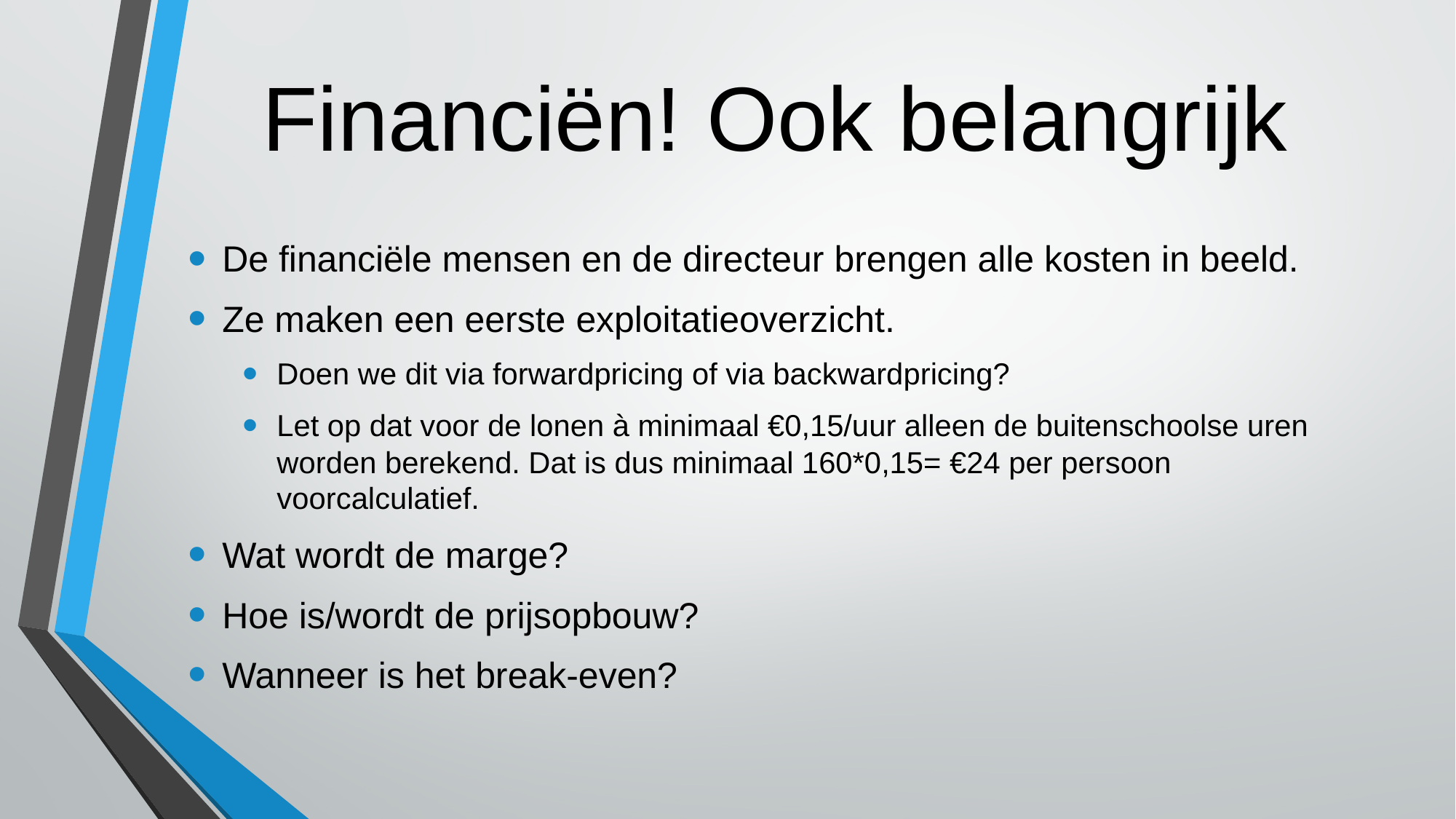

# Financiën! Ook belangrijk
De financiële mensen en de directeur brengen alle kosten in beeld.
Ze maken een eerste exploitatieoverzicht.
Doen we dit via forwardpricing of via backwardpricing?
Let op dat voor de lonen à minimaal €0,15/uur alleen de buitenschoolse uren worden berekend. Dat is dus minimaal 160*0,15= €24 per persoon voorcalculatief.
Wat wordt de marge?
Hoe is/wordt de prijsopbouw?
Wanneer is het break-even?